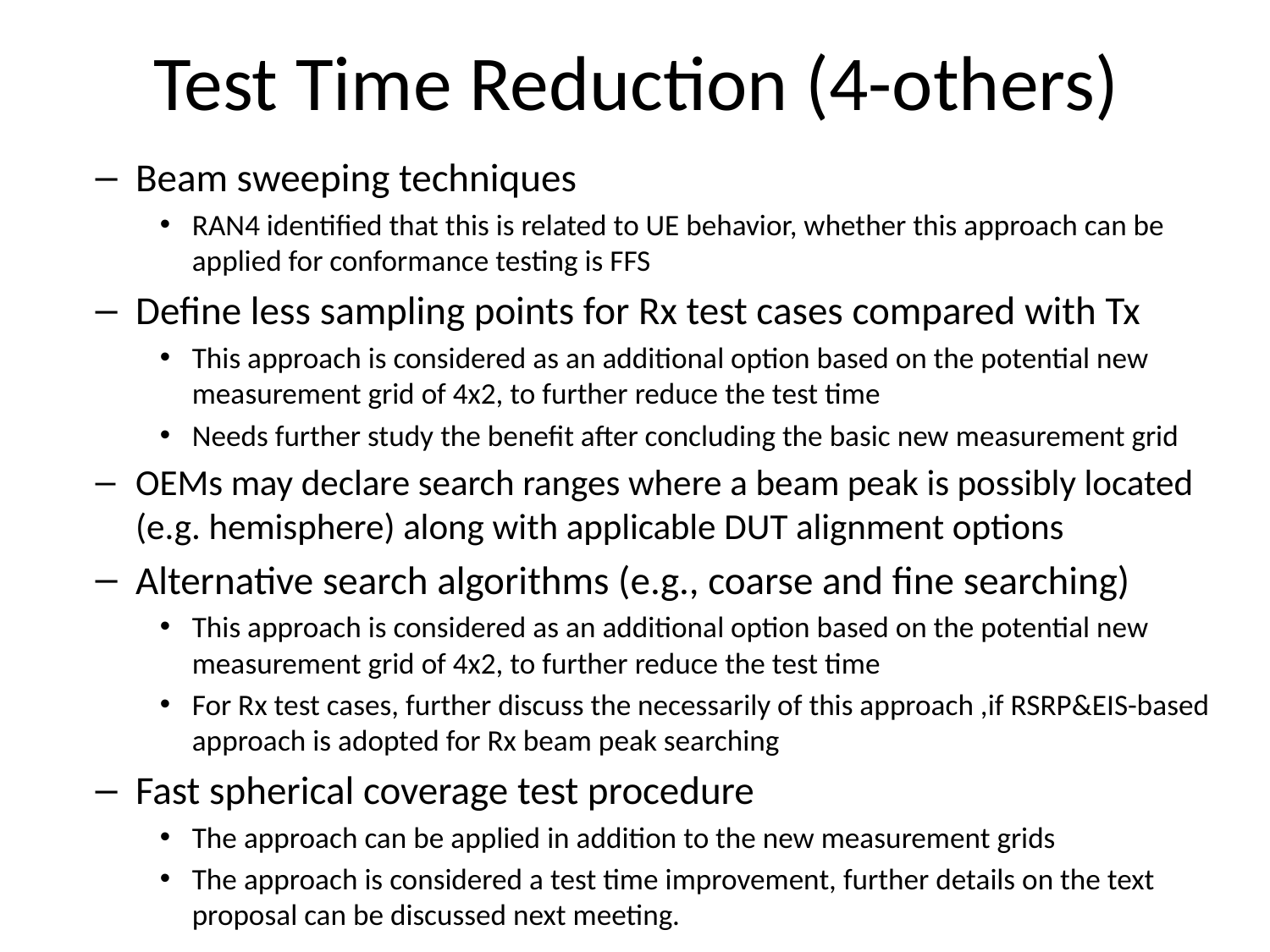

# Test Time Reduction (4-others)
Beam sweeping techniques
RAN4 identified that this is related to UE behavior, whether this approach can be applied for conformance testing is FFS
Define less sampling points for Rx test cases compared with Tx
This approach is considered as an additional option based on the potential new measurement grid of 4x2, to further reduce the test time
Needs further study the benefit after concluding the basic new measurement grid
OEMs may declare search ranges where a beam peak is possibly located (e.g. hemisphere) along with applicable DUT alignment options
Alternative search algorithms (e.g., coarse and fine searching)
This approach is considered as an additional option based on the potential new measurement grid of 4x2, to further reduce the test time
For Rx test cases, further discuss the necessarily of this approach ,if RSRP&EIS-based approach is adopted for Rx beam peak searching
Fast spherical coverage test procedure
The approach can be applied in addition to the new measurement grids
The approach is considered a test time improvement, further details on the text proposal can be discussed next meeting.